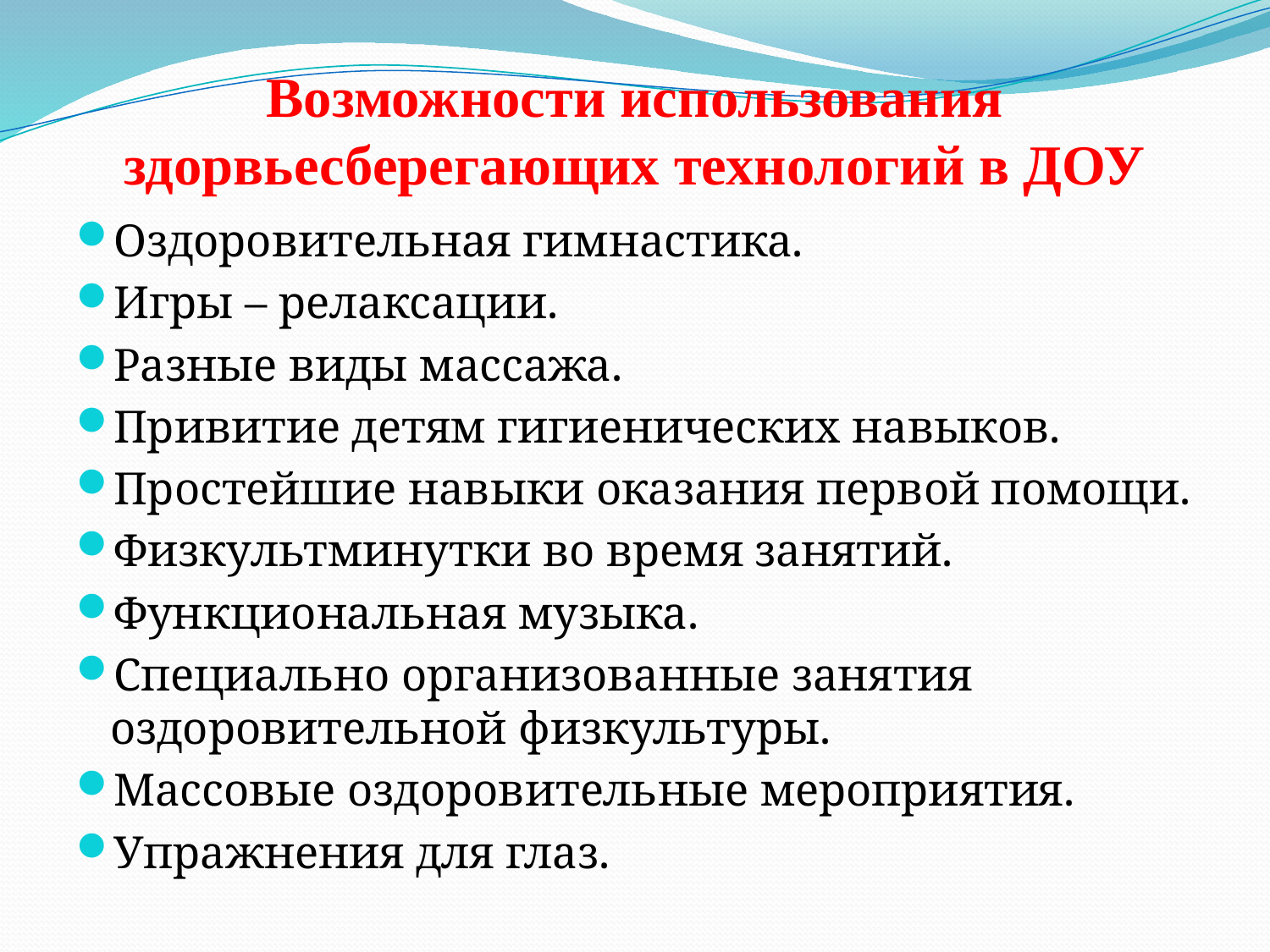

# Возможности использования здорвьесберегающих технологий в ДОУ
Оздоровительная гимнастика.
Игры – релаксации.
Разные виды массажа.
Привитие детям гигиенических навыков.
Простейшие навыки оказания первой помощи.
Физкультминутки во время занятий.
Функциональная музыка.
Специально организованные занятия оздоровительной физкультуры.
Массовые оздоровительные мероприятия.
Упражнения для глаз.